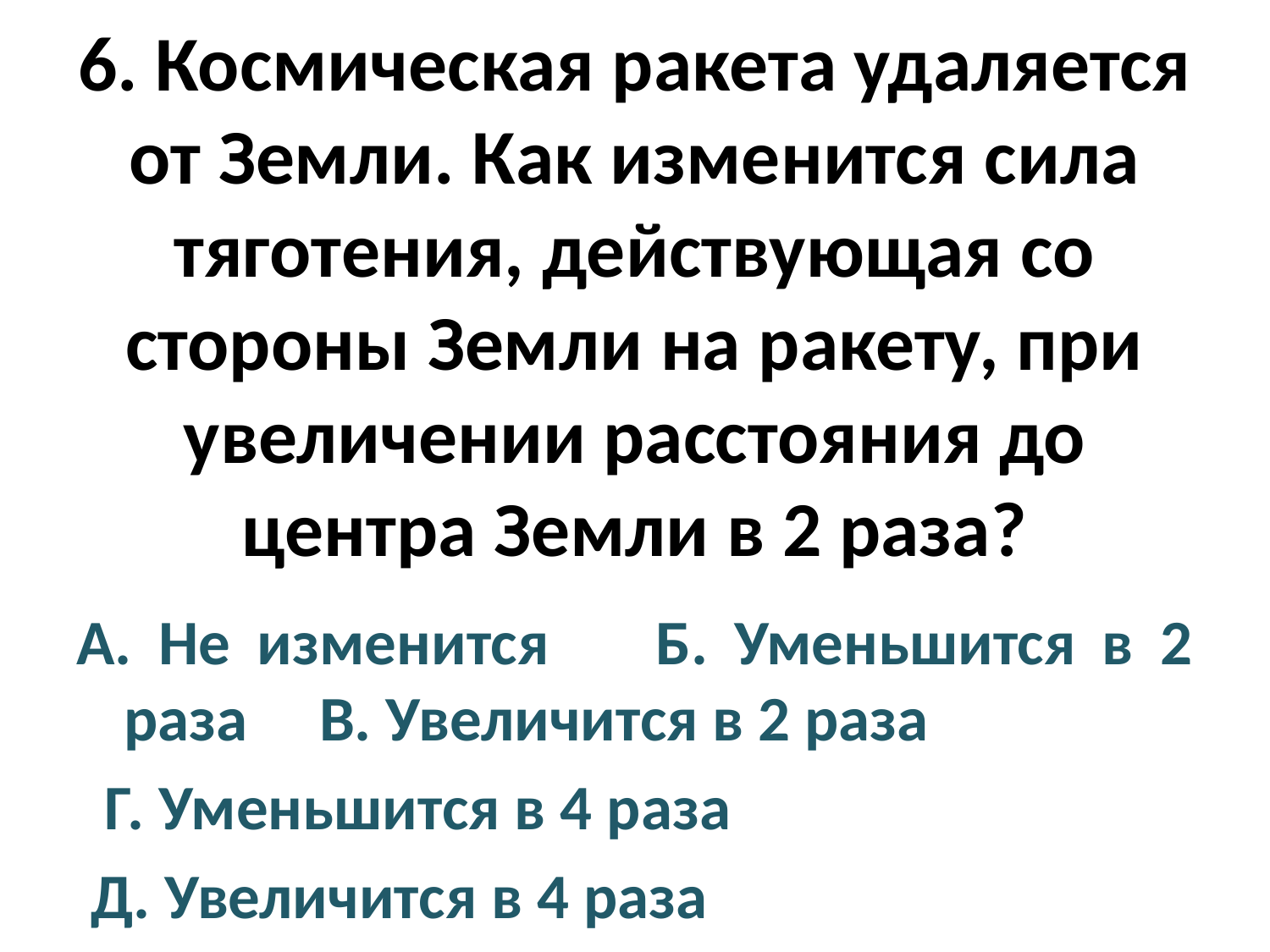

# 6. Космическая ракета удаляется от Земли. Как изменится сила тяготения, действующая со стороны Земли на ракету, при увеличении расстояния до центра Земли в 2 раза?
А. Не изменится    Б. Уменьшится в 2 раза     В. Увеличится в 2 раза
  Г. Уменьшится в 4 раза
 Д. Увеличится в 4 раза